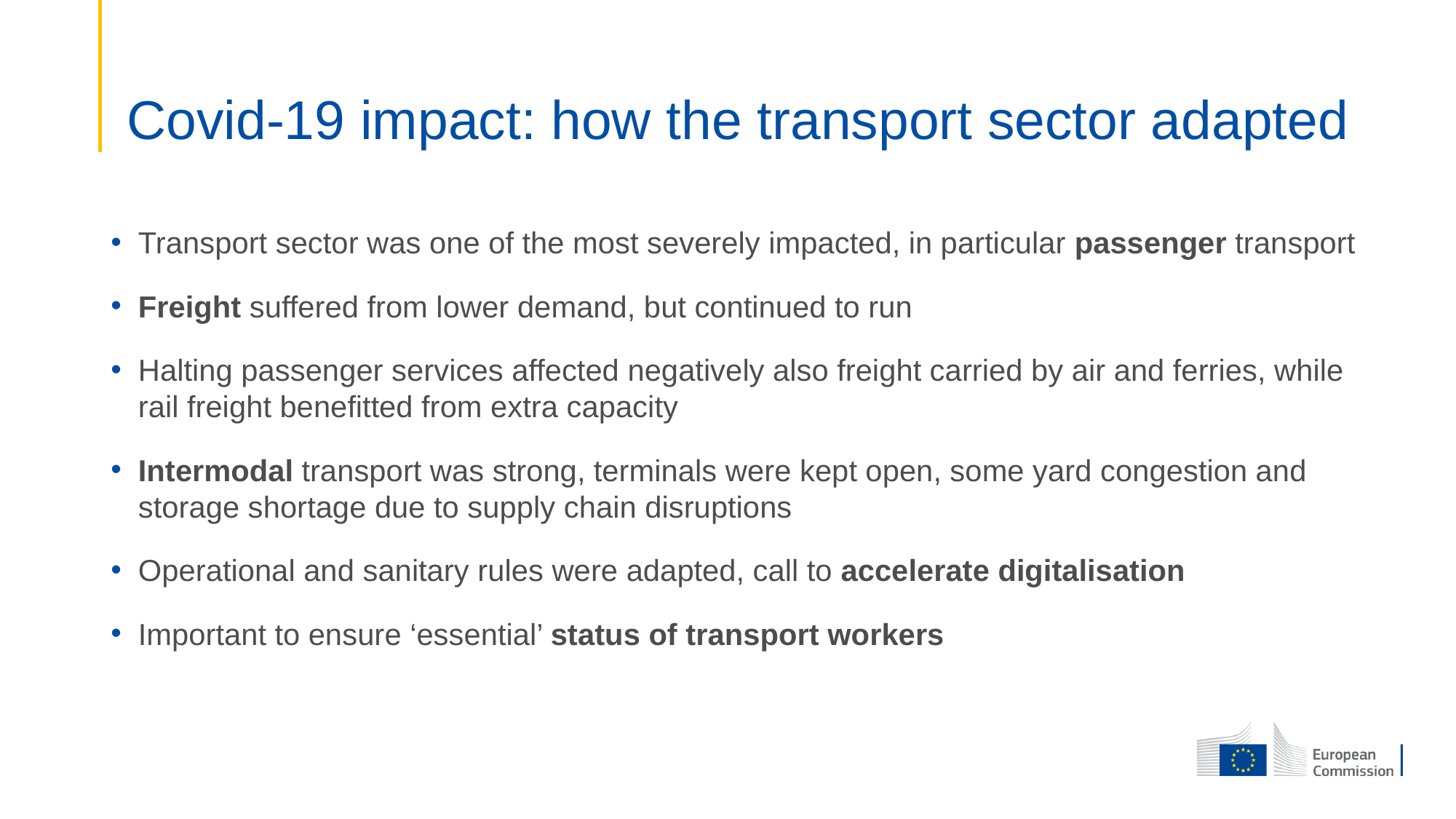

# Covid-19 impact: how the transport sector adapted
Transport sector was one of the most severely impacted, in particular passenger transport
Freight suffered from lower demand, but continued to run
Halting passenger services affected negatively also freight carried by air and ferries, while rail freight benefitted from extra capacity
Intermodal transport was strong, terminals were kept open, some yard congestion and storage shortage due to supply chain disruptions
Operational and sanitary rules were adapted, call to accelerate digitalisation
Important to ensure ‘essential’ status of transport workers